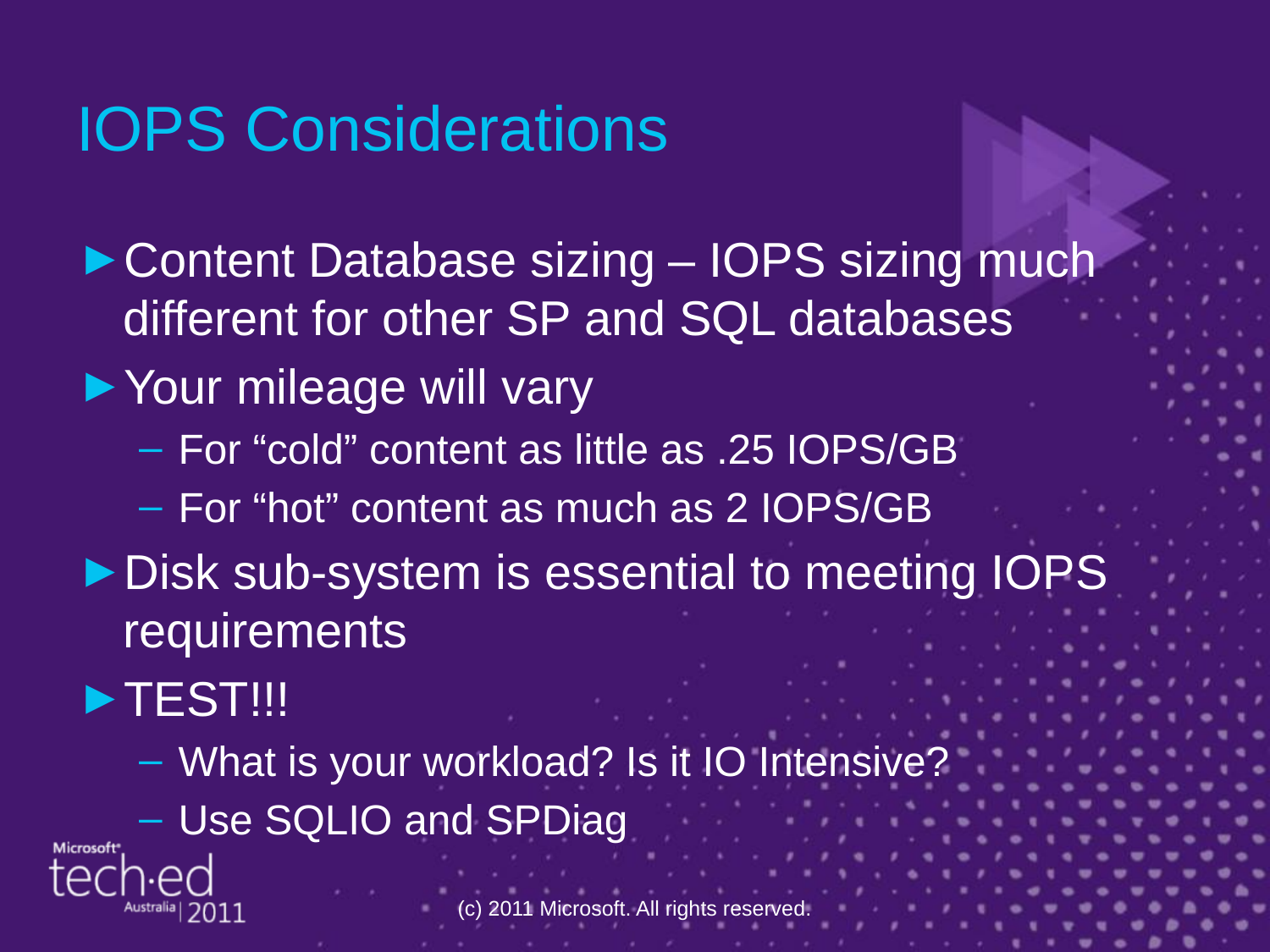

# IOPS Considerations
Content Database sizing – IOPS sizing much different for other SP and SQL databases
Your mileage will vary
For “cold” content as little as .25 IOPS/GB
For “hot” content as much as 2 IOPS/GB
Disk sub-system is essential to meeting IOPS requirements
TEST!!!
What is your workload? Is it IO Intensive?
Use SQLIO and SPDiag

(c) 2011 Microsoft. All rights reserved.